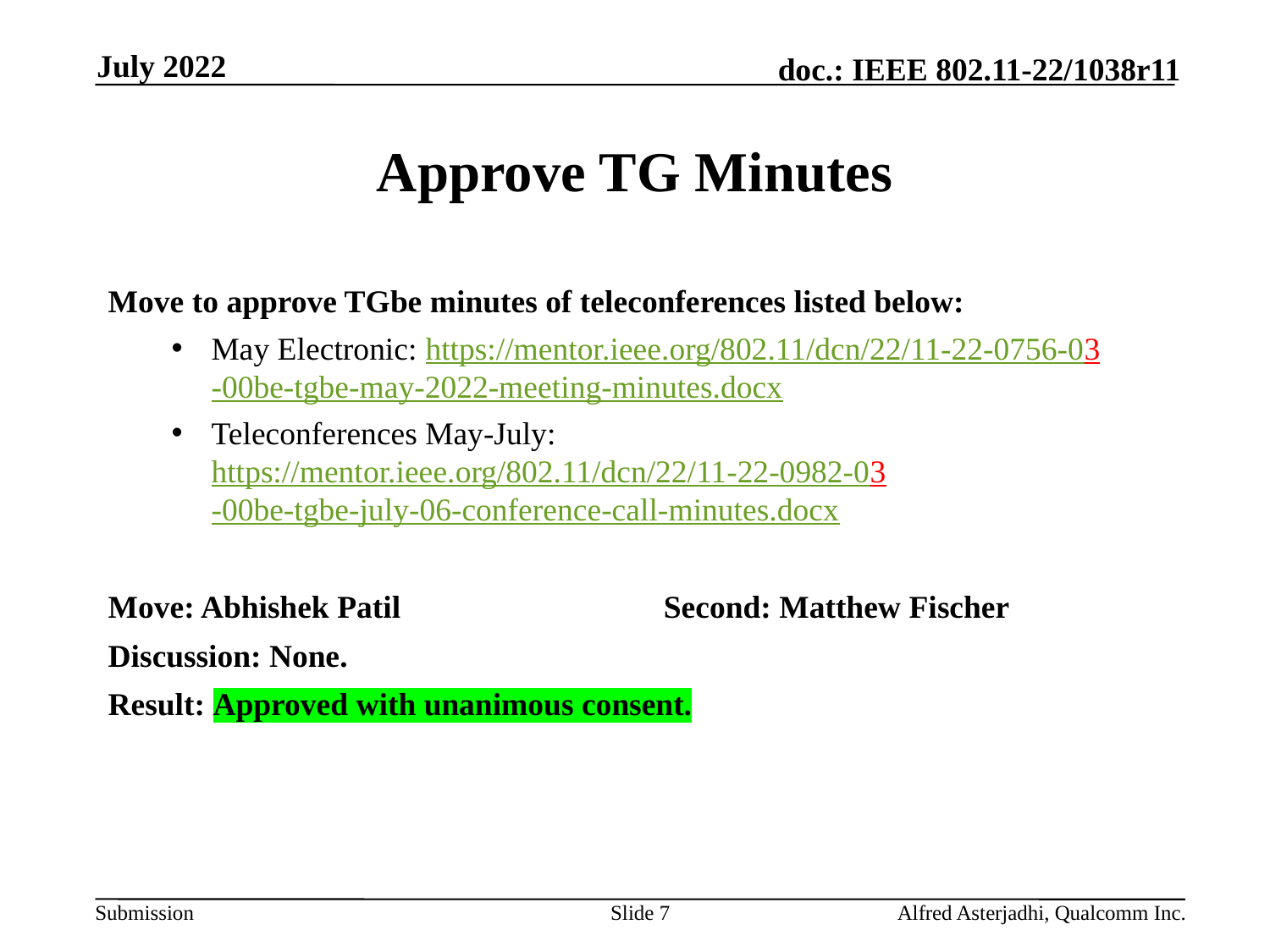

July 2022
# Approve TG Minutes
Move to approve TGbe minutes of teleconferences listed below:
May Electronic: https://mentor.ieee.org/802.11/dcn/22/11-22-0756-03-00be-tgbe-may-2022-meeting-minutes.docx
Teleconferences May-July: https://mentor.ieee.org/802.11/dcn/22/11-22-0982-03-00be-tgbe-july-06-conference-call-minutes.docx

Move: Abhishek Patil			Second: Matthew Fischer
Discussion: None.
Result: Approved with unanimous consent.

Slide 7
Alfred Asterjadhi, Qualcomm Inc.